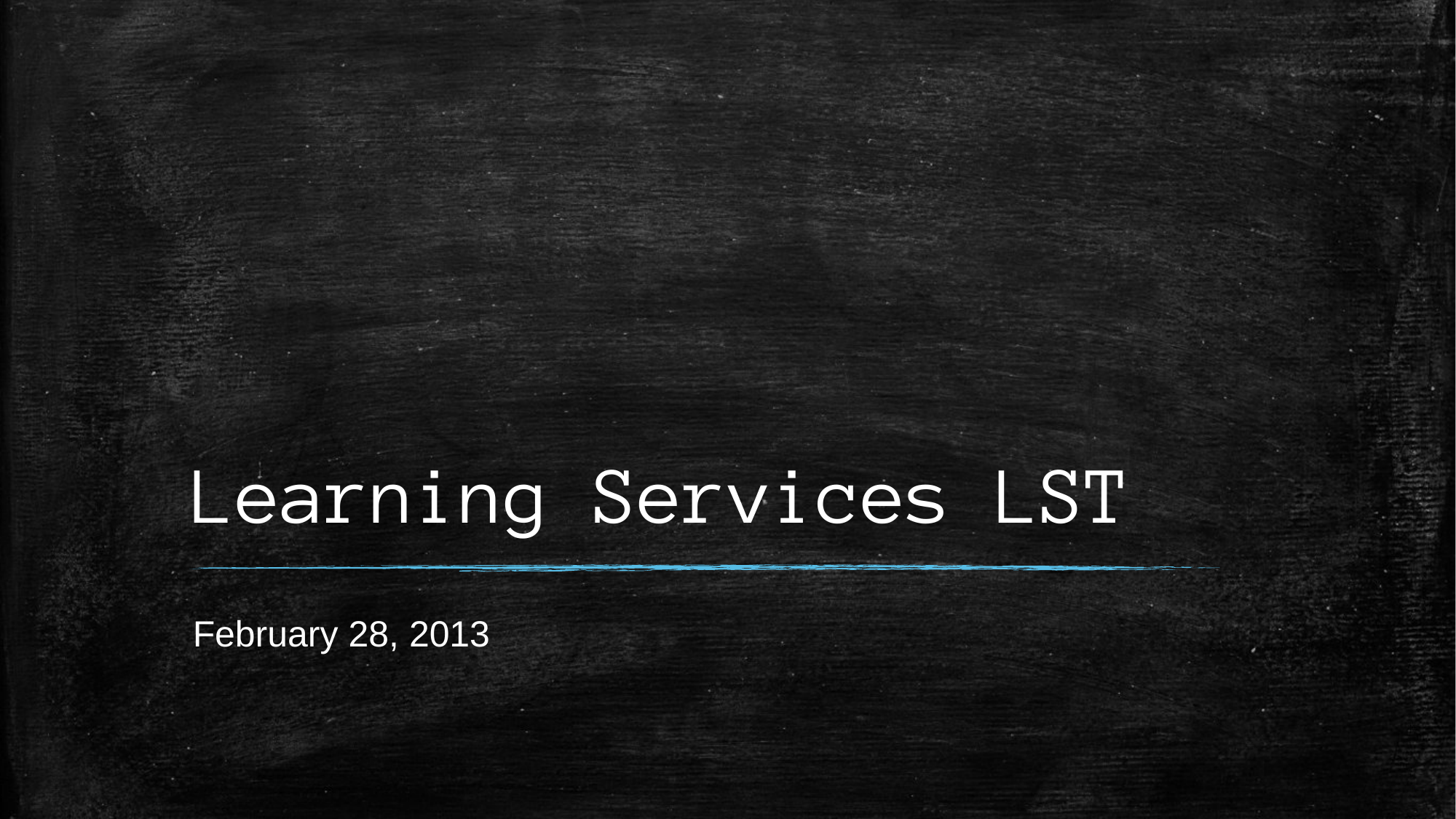

# Learning Services LST
February 28, 2013